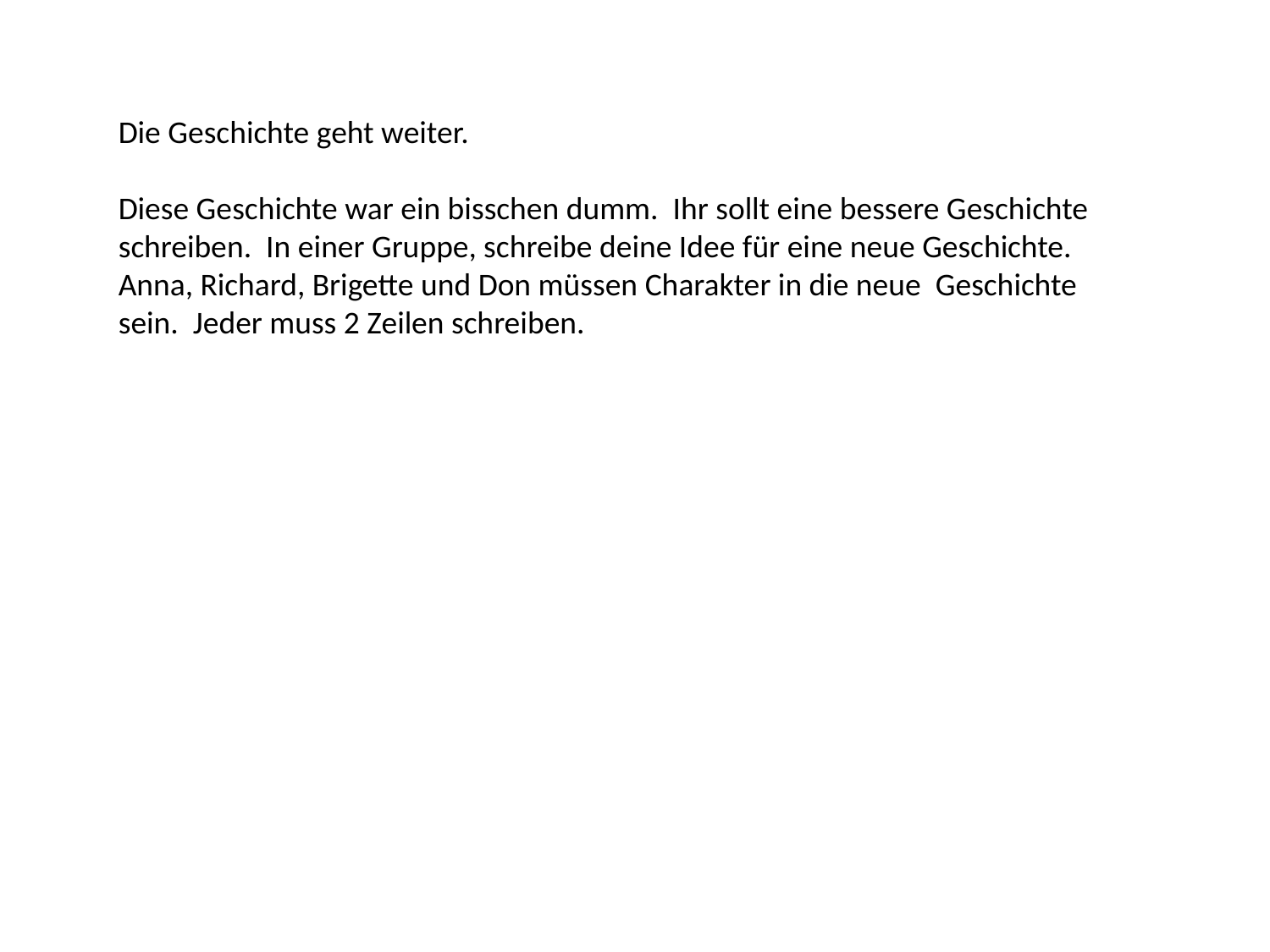

Die Geschichte geht weiter.

Diese Geschichte war ein bisschen dumm.  Ihr sollt eine bessere Geschichte schreiben.  In einer Gruppe, schreibe deine Idee für eine neue Geschichte.  Anna, Richard, Brigette und Don müssen Charakter in die neue  Geschichte sein.  Jeder muss 2 Zeilen schreiben.